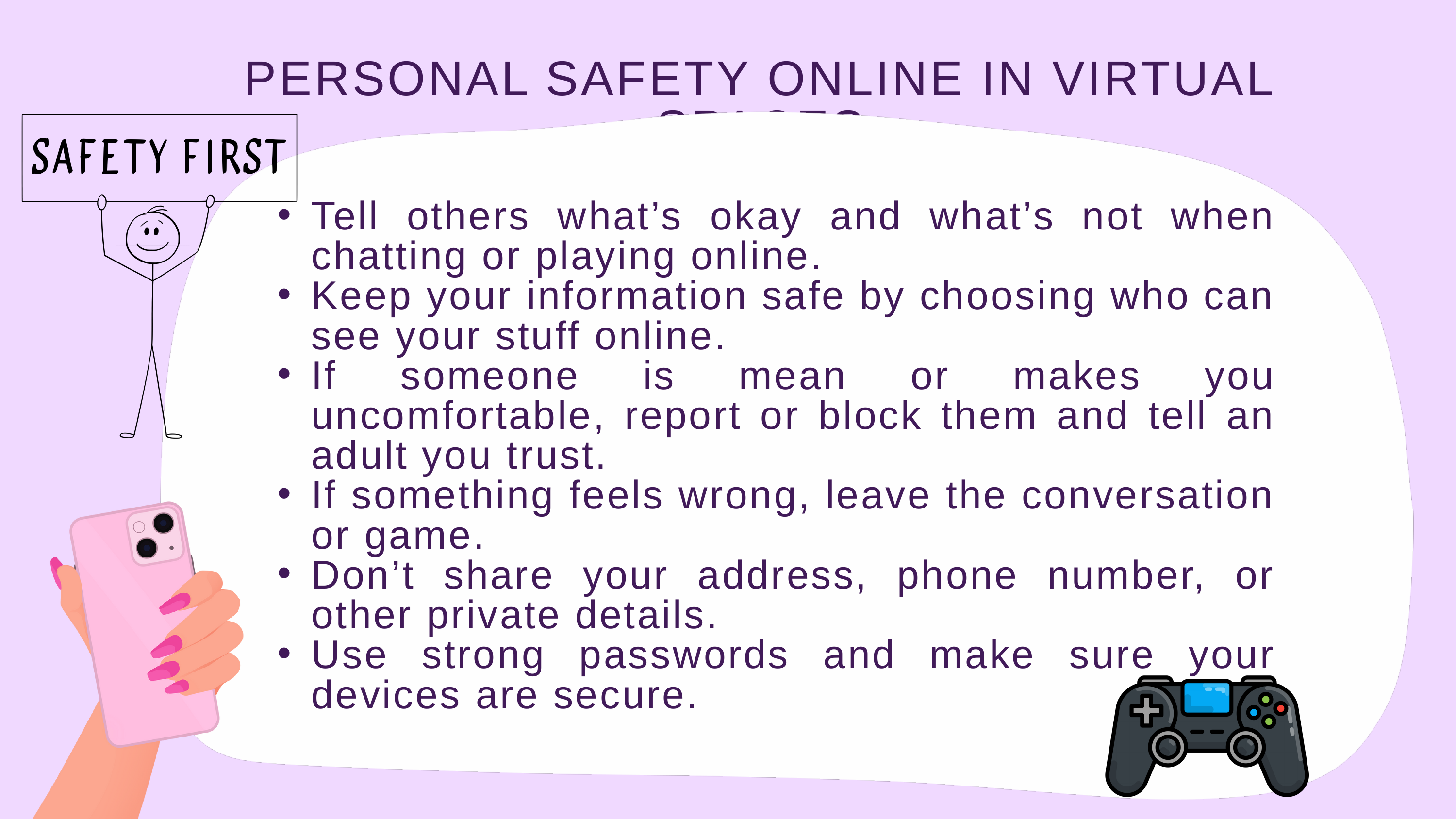

PERSONAL SAFETY ONLINE IN VIRTUAL SPACES

Tell others what’s okay and what’s not when chatting or playing online.
Keep your information safe by choosing who can see your stuff online.
If someone is mean or makes you uncomfortable, report or block them and tell an adult you trust.
If something feels wrong, leave the conversation or game.
Don’t share your address, phone number, or other private details.
Use strong passwords and make sure your devices are secure.